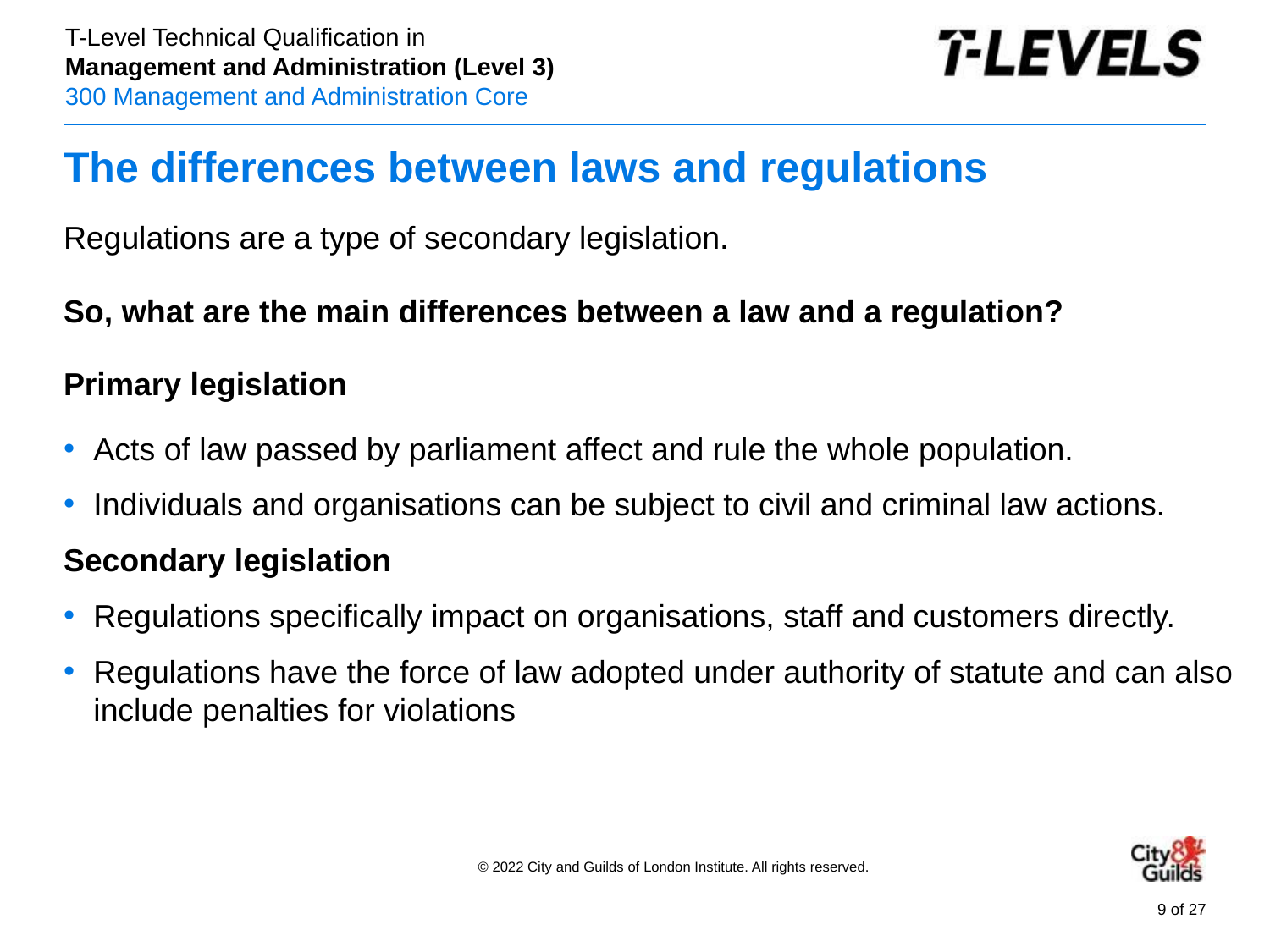

# The differences between laws and regulations
Regulations are a type of secondary legislation.
So, what are the main differences between a law and a regulation?
Primary legislation
Acts of law passed by parliament affect and rule the whole population.
Individuals and organisations can be subject to civil and criminal law actions.
Secondary legislation
Regulations specifically impact on organisations, staff and customers directly.
Regulations have the force of law adopted under authority of statute and can also include penalties for violations